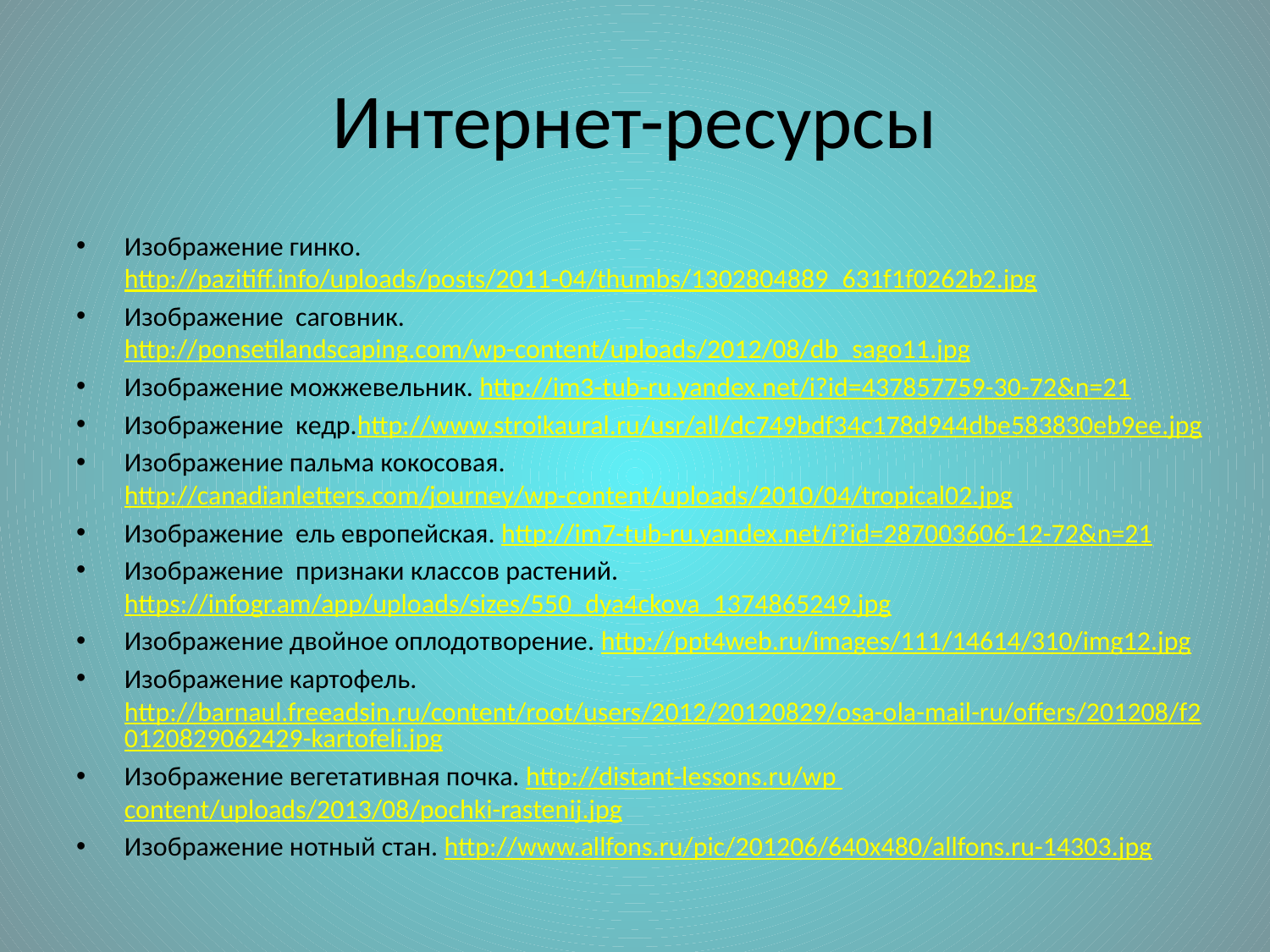

# Интернет-ресурсы
Изображение гинко. http://pazitiff.info/uploads/posts/2011-04/thumbs/1302804889_631f1f0262b2.jpg
Изображение  саговник. http://ponsetilandscaping.com/wp-content/uploads/2012/08/db_sago11.jpg
Изображение можжевельник. http://im3-tub-ru.yandex.net/i?id=437857759-30-72&n=21
Изображение  кедр.http://www.stroikaural.ru/usr/all/dc749bdf34c178d944dbe583830eb9ee.jpg
Изображение пальма кокосовая. http://canadianletters.com/journey/wp-content/uploads/2010/04/tropical02.jpg
Изображение  ель европейская. http://im7-tub-ru.yandex.net/i?id=287003606-12-72&n=21
Изображение  признаки классов растений. https://infogr.am/app/uploads/sizes/550_dya4ckova_1374865249.jpg
Изображение двойное оплодотворение. http://ppt4web.ru/images/111/14614/310/img12.jpg
Изображение картофель. http://barnaul.freeadsin.ru/content/root/users/2012/20120829/osa-ola-mail-ru/offers/201208/f20120829062429-kartofeli.jpg
Изображение вегетативная почка. http://distant-lessons.ru/wp content/uploads/2013/08/pochki-rastenij.jpg
Изображение нотный стан. http://www.allfons.ru/pic/201206/640x480/allfons.ru-14303.jpg